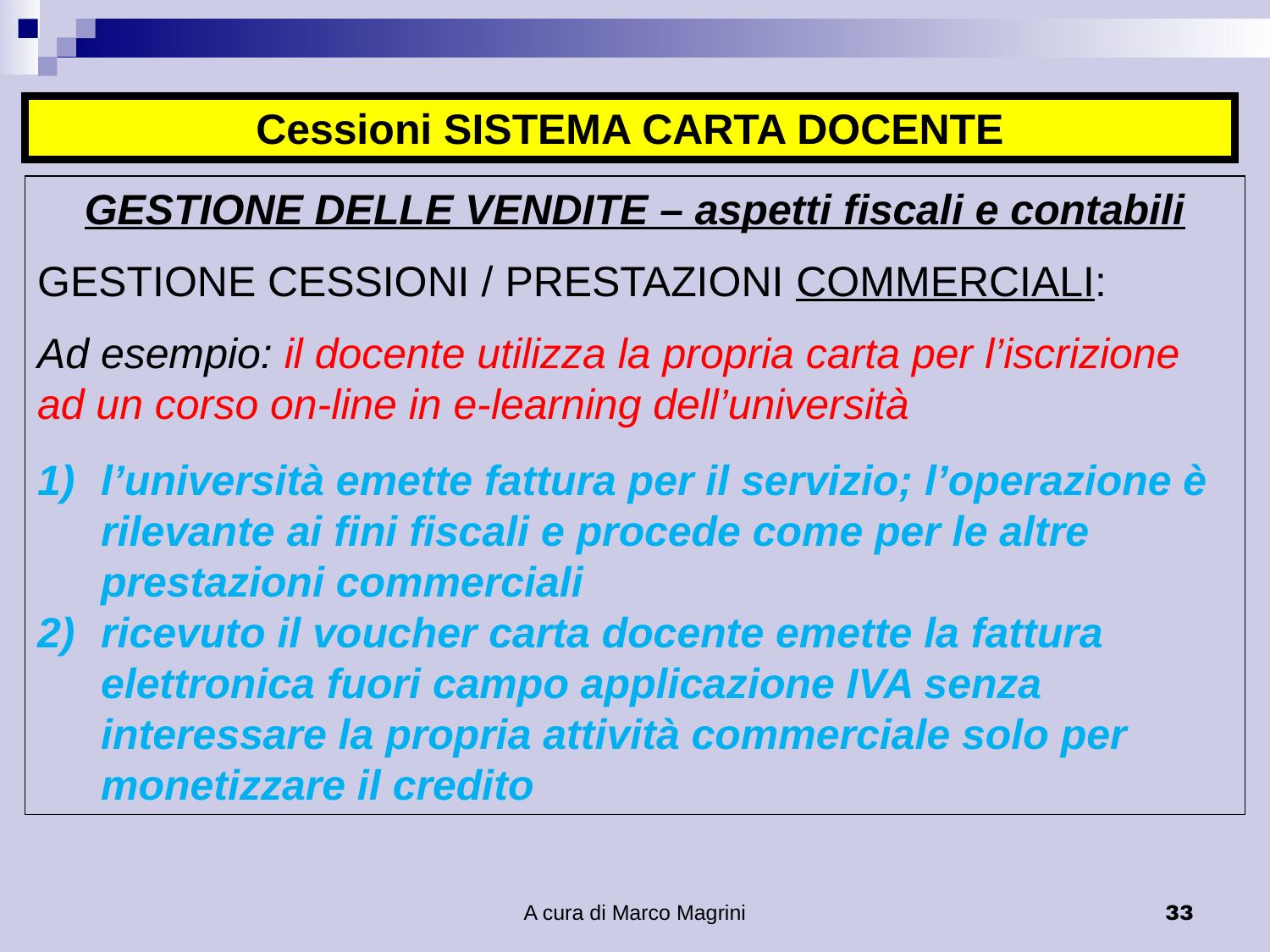

Cessioni SISTEMA CARTA DOCENTE
GESTIONE DELLE VENDITE – aspetti fiscali e contabili

GESTIONE CESSIONI / PRESTAZIONI COMMERCIALI:

Ad esempio: il docente utilizza la propria carta per l’iscrizione ad un corso on-line in e-learning dell’università

l’università emette fattura per il servizio; l’operazione è rilevante ai fini fiscali e procede come per le altre prestazioni commerciali
ricevuto il voucher carta docente emette la fattura elettronica fuori campo applicazione IVA senza interessare la propria attività commerciale solo per monetizzare il credito

A cura di Marco Magrini
33